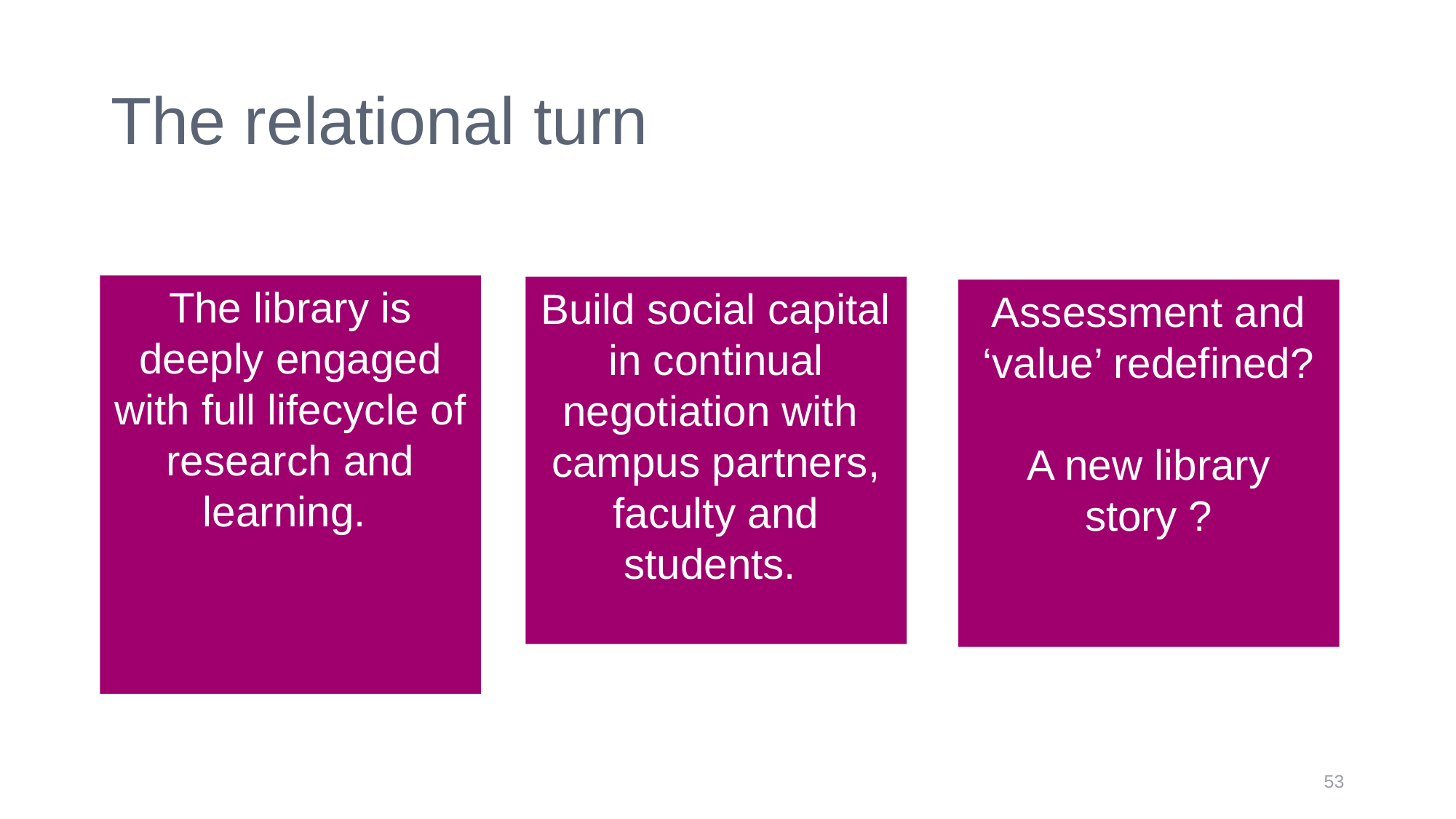

# The relational turn
The library is deeply engaged with full lifecycle of research and learning.

Build social capital in continual negotiation with  campus partners, faculty and students.

Assessment and ‘value’ redefined?

 A new library
story ?

53